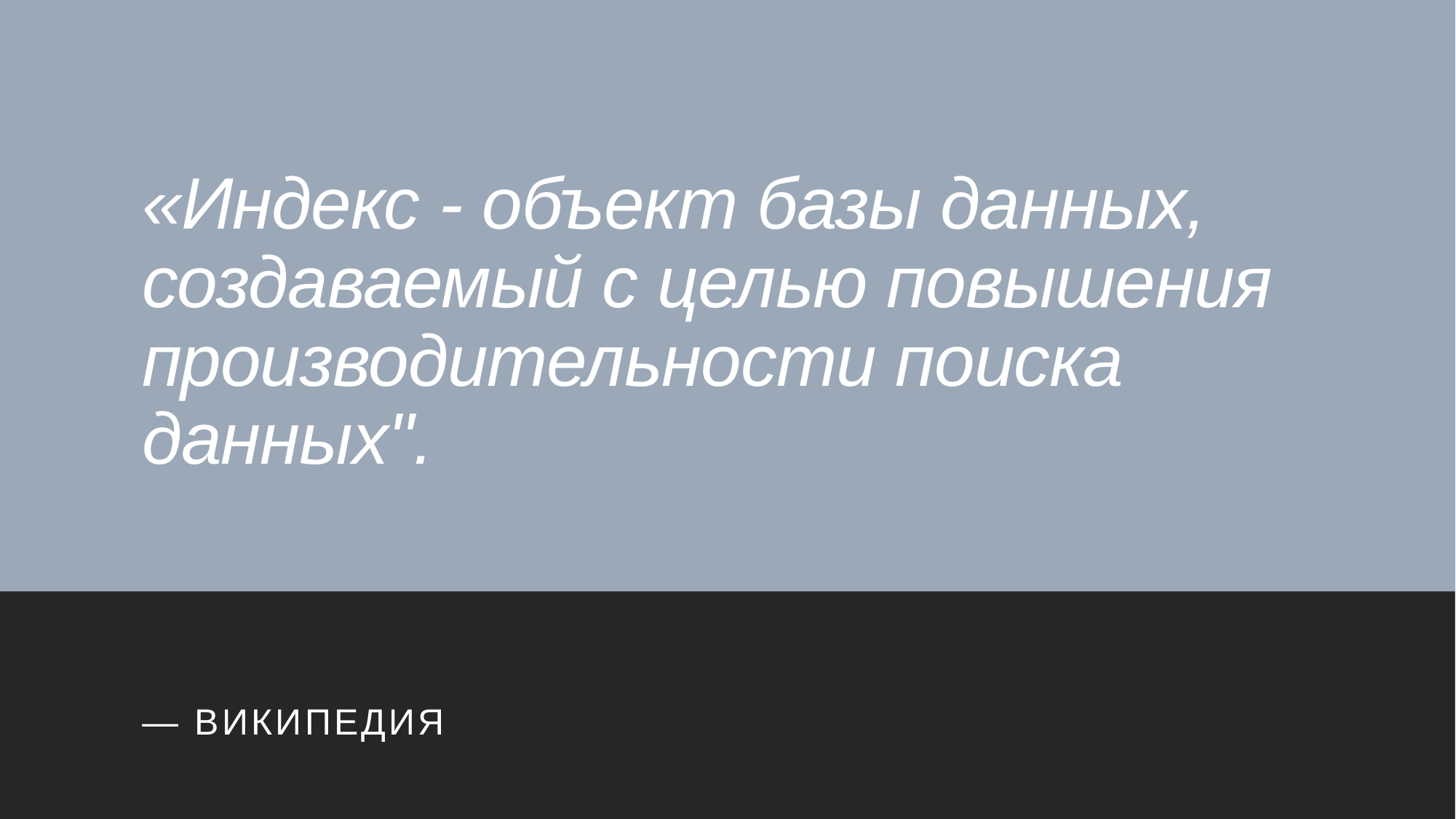

# «Индекс - объект базы данных, создаваемый с целью повышения производительности поиска данных".

— Википедия